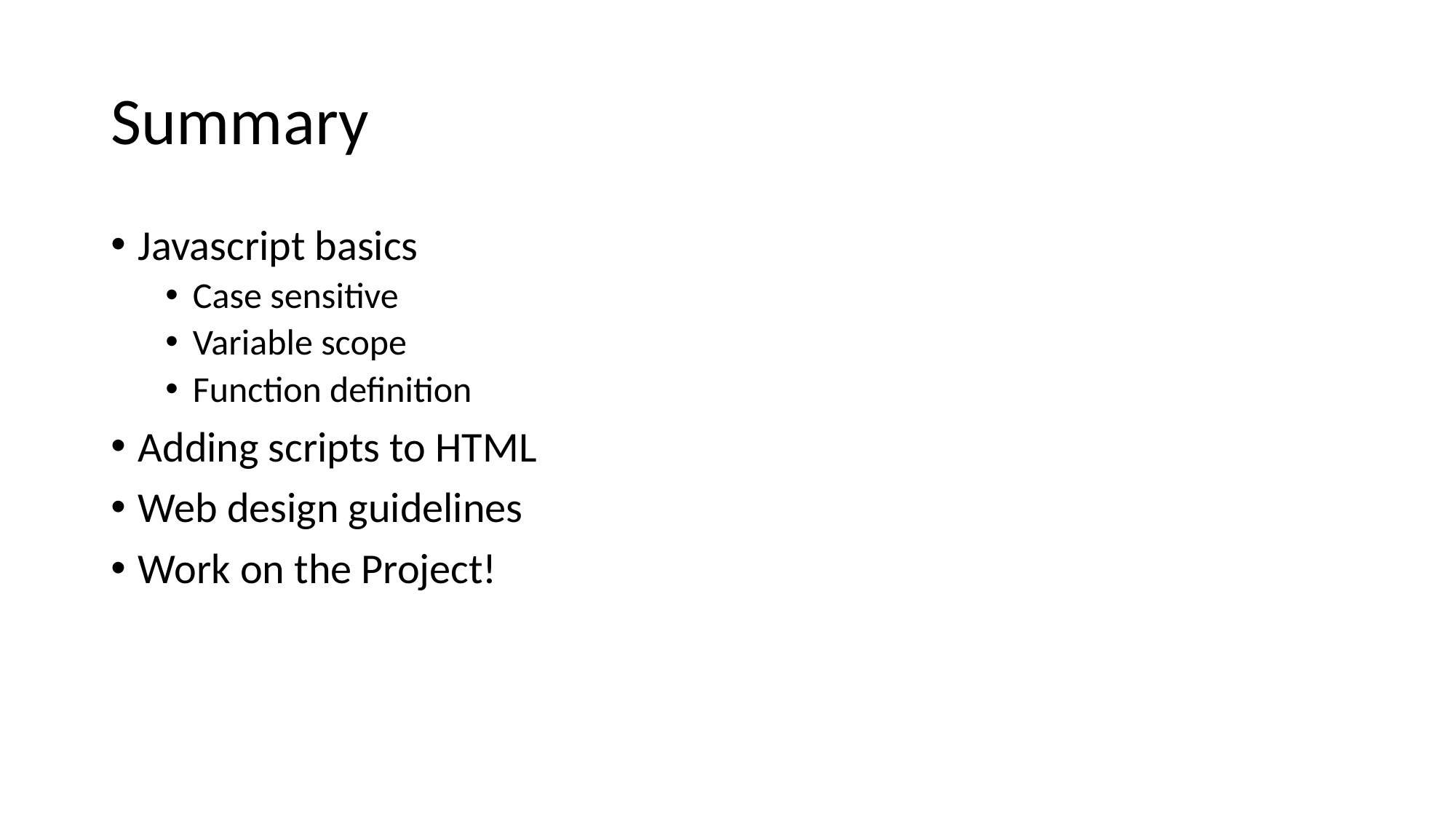

# Summary
Javascript basics
Case sensitive
Variable scope
Function definition
Adding scripts to HTML
Web design guidelines
Work on the Project!